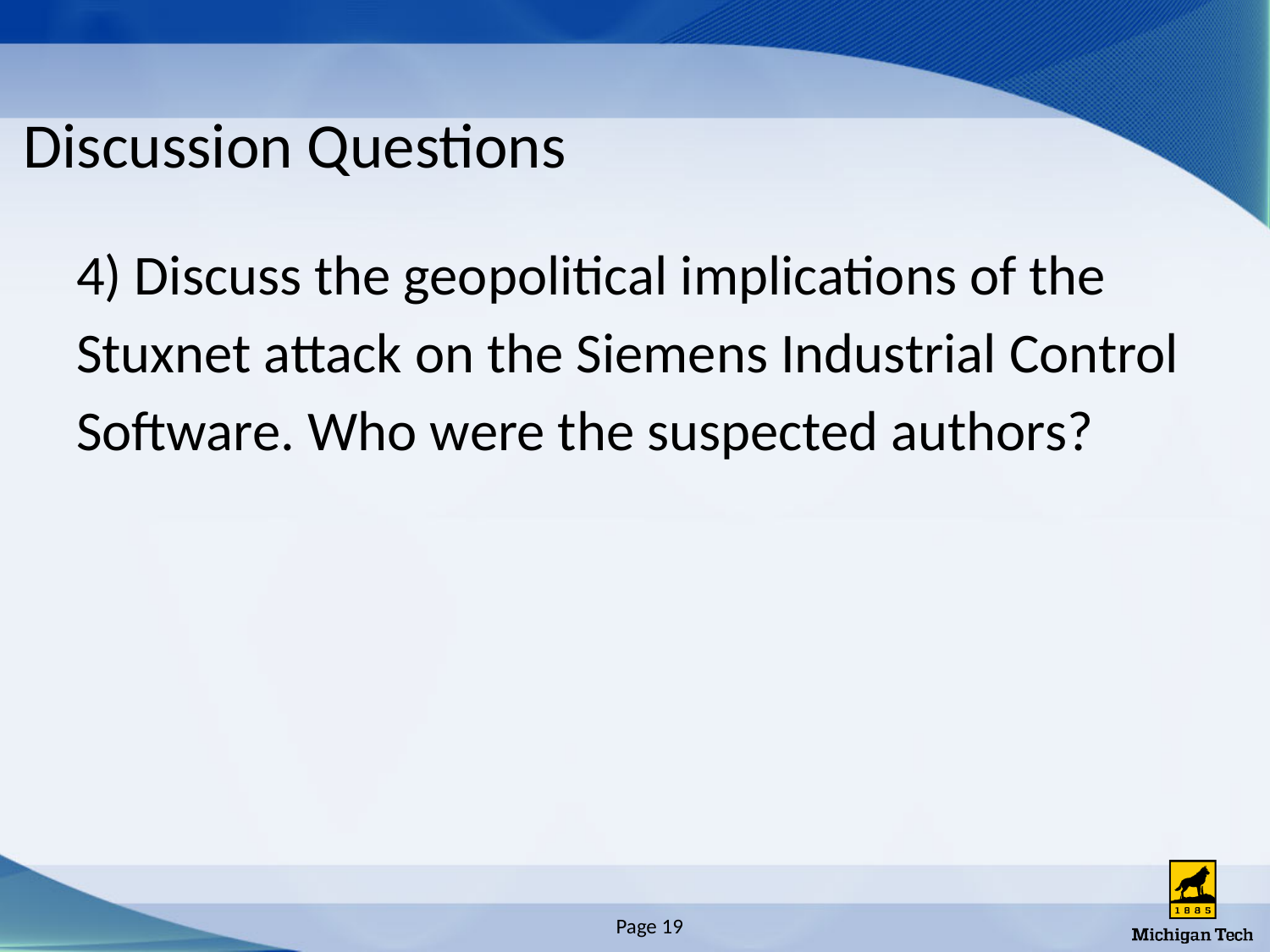

# Discussion Questions
4) Discuss the geopolitical implications of the Stuxnet attack on the Siemens Industrial Control Software. Who were the suspected authors?